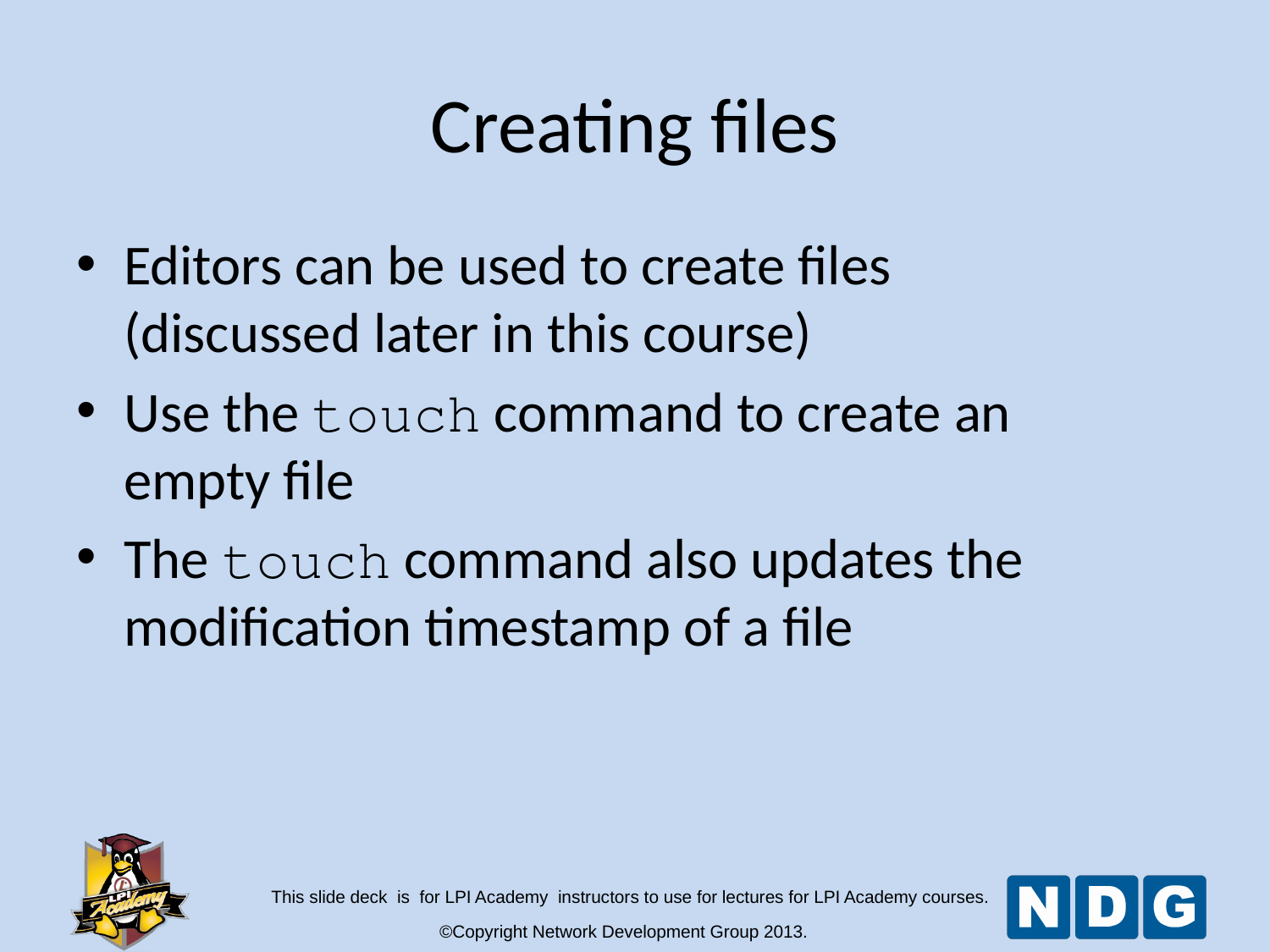

Creating files
Editors can be used to create files (discussed later in this course)
Use the touch command to create an empty file
The touch command also updates the modification timestamp of a file